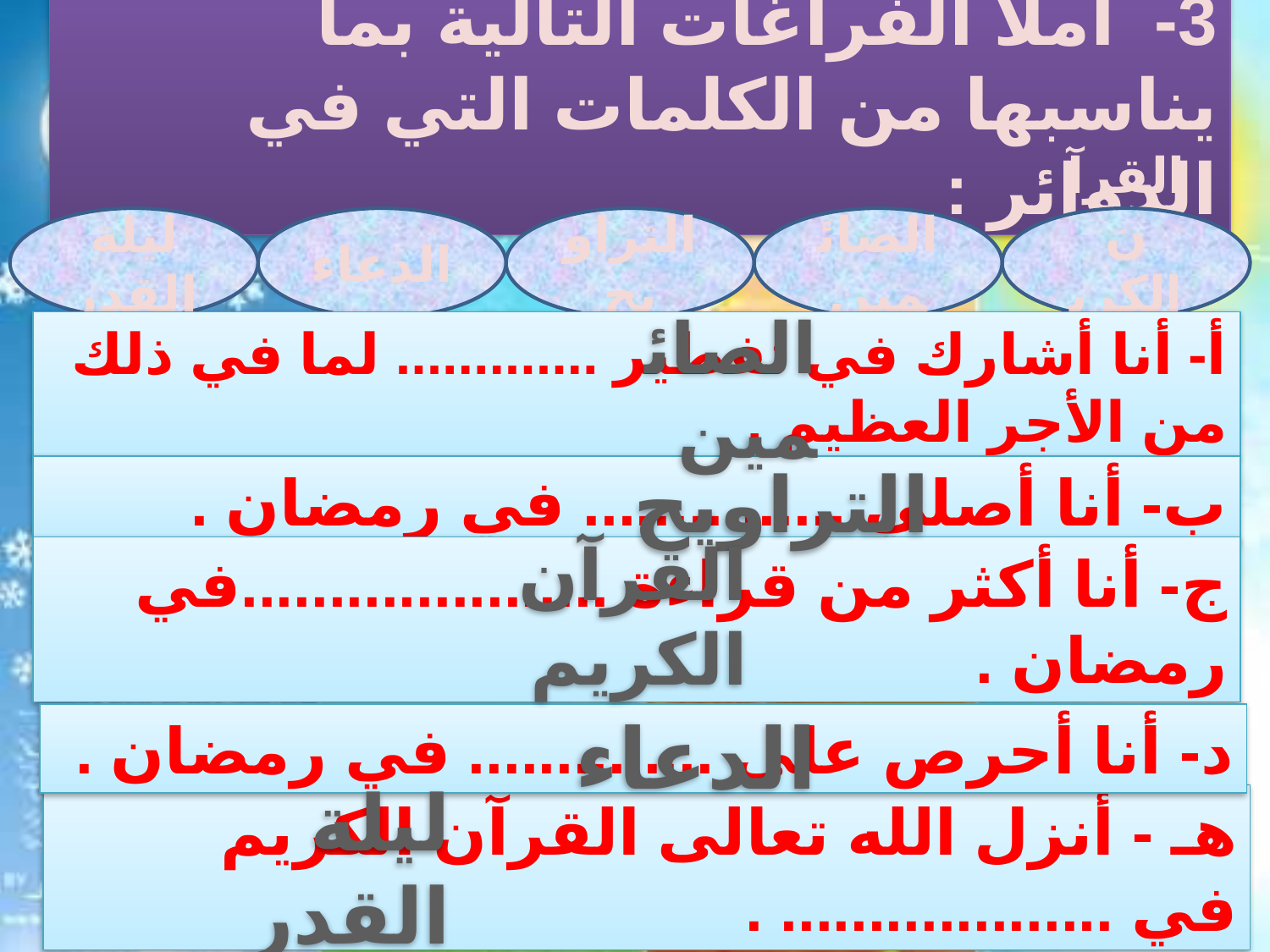

3-  أملأ الفراغات التالية بما يناسبها من الكلمات التي في الدوائر :
ليلة القدر
الدعاء
التراويح
الصائمين
القرآن الكريم
الصائمين
أ- أنا أشارك في تفطير ............. لما في ذلك من الأجر العظيم .
التراويح
ب- أنا أصلي ............... في رمضان .
القرآن الكريم
ج- أنا أكثر من قراءة .....................في رمضان .
الدعاء
د- أنا أحرص على .............. في رمضان .
ليلة القدر
هـ - أنزل الله تعالى القرآن الكريم في ................... .